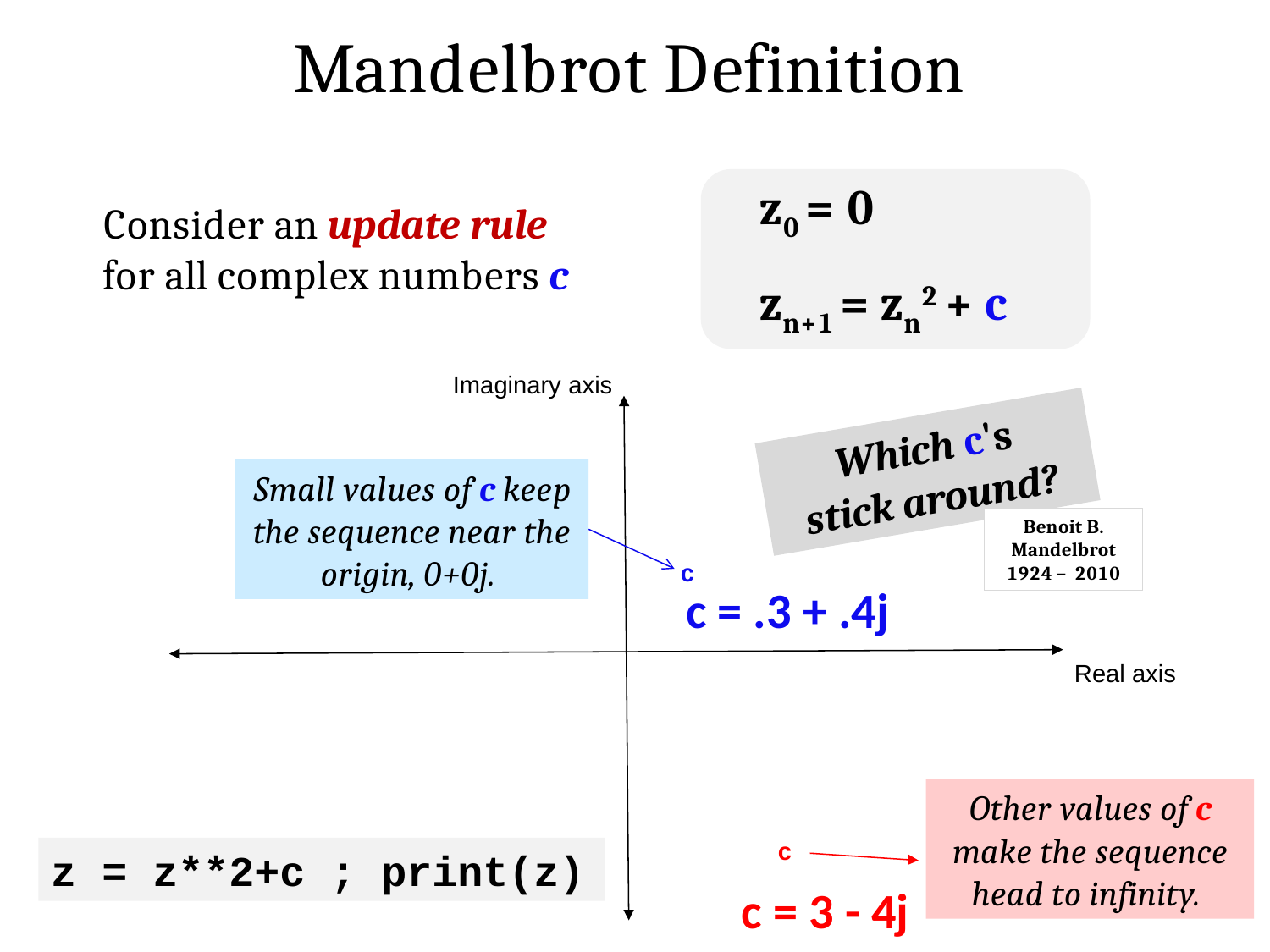

Mandelbrot Definition

z0 = 0
zn+1 = zn2 + c
Consider an update rule for all complex numbers c
Imaginary axis

Which c's
stick around?
Small values of c keep the sequence near the origin, 0+0j.
Benoit B. Mandelbrot 1924 –  2010
c
c = .3 + .4j

Real axis
Other values of c make the sequence head to infinity.
c
z = z**2+c ; print(z)

c = 3 - 4j